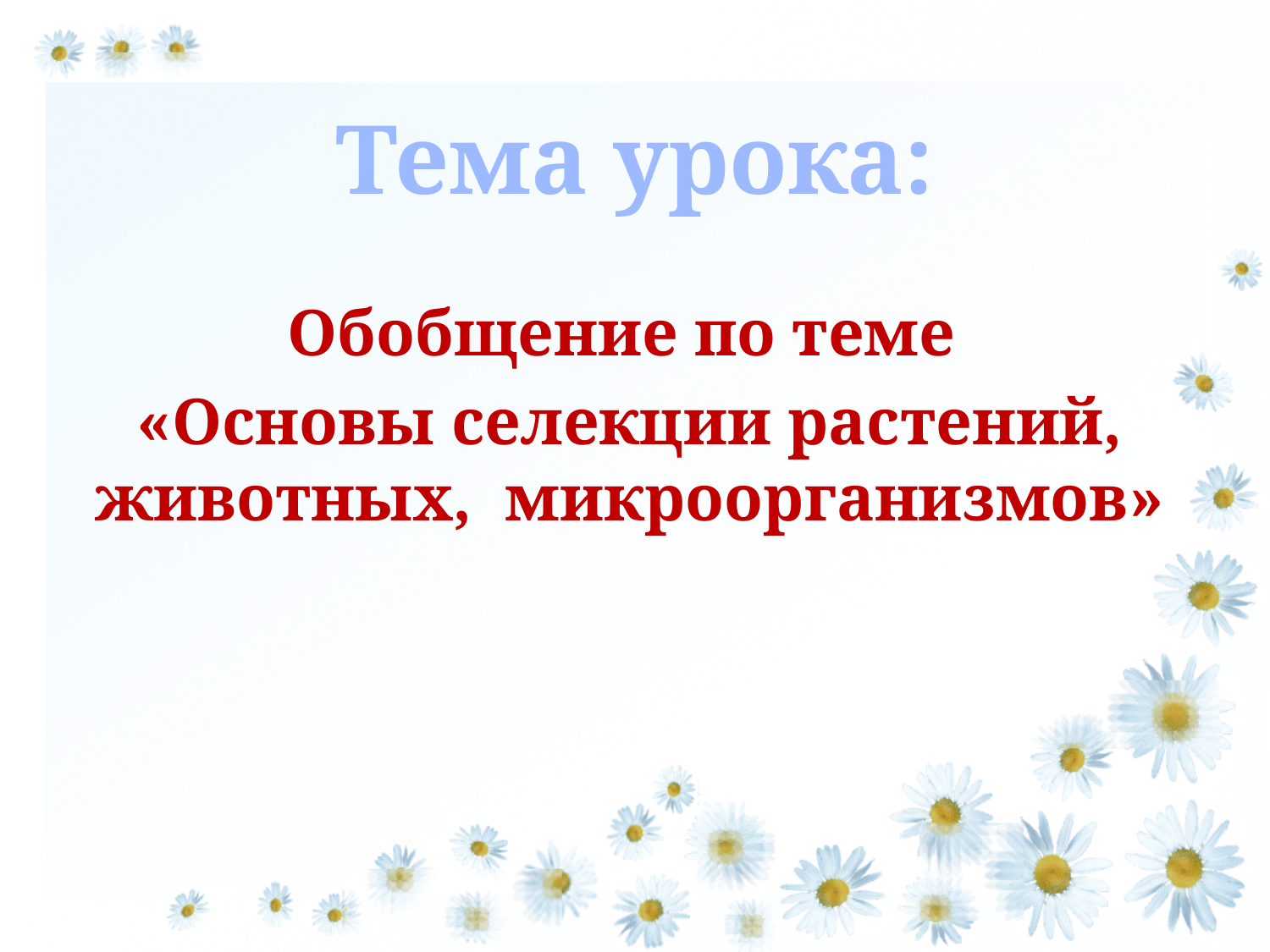

# Тема урока:
Обобщение по теме
«Основы селекции растений, животных,  микроорганизмов»